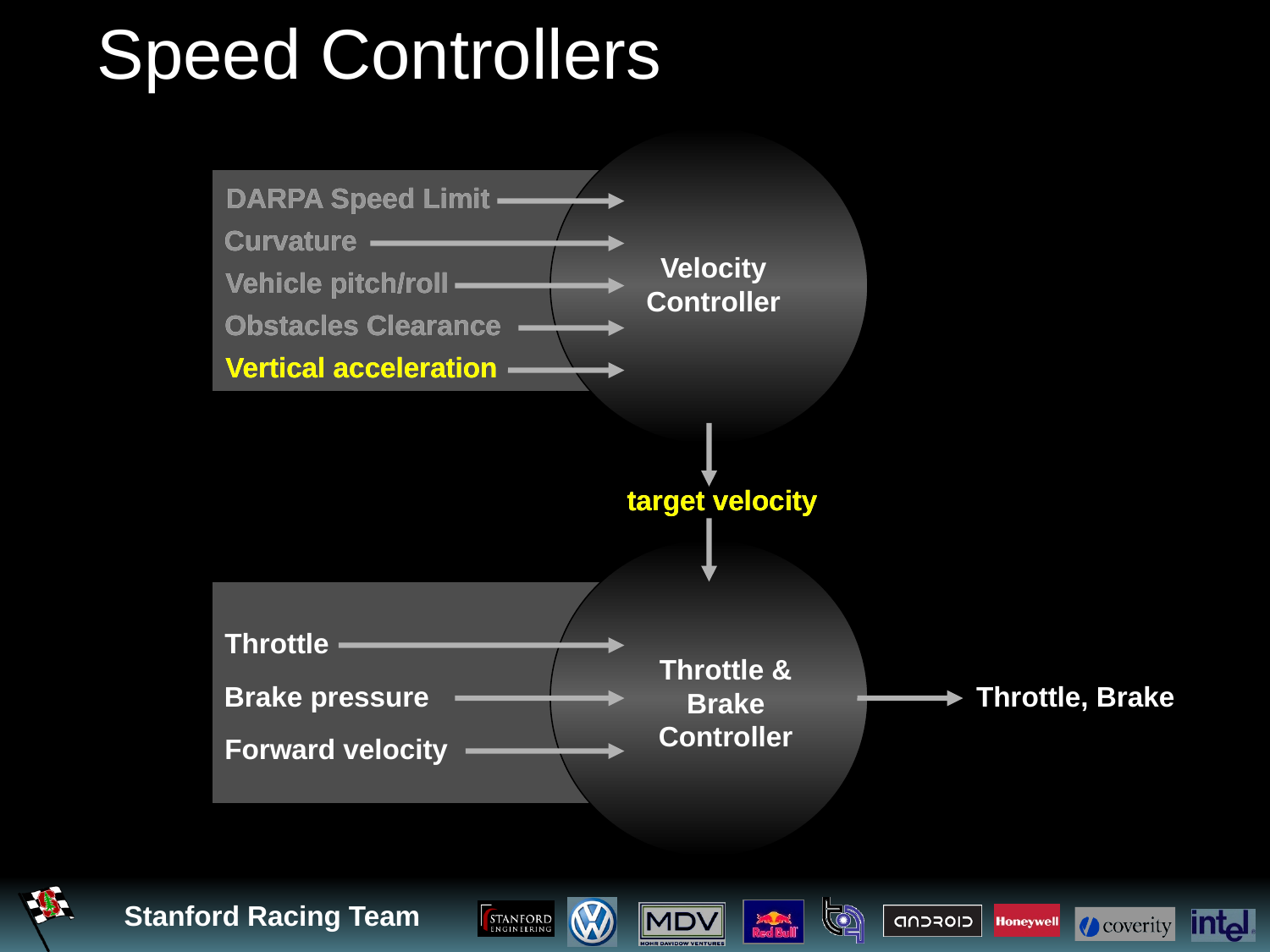

# Speed Controllers

DARPA Speed Limit
DARPA Speed Limit

Curvature
Curvature

Velocity
Controller
Vehicle pitch/roll
Vehicle pitch/roll

Obstacles Clearance
Obstacles Clearance

Vertical acceleration
Vertical acceleration
target velocity

target velocity

Throttle

Throttle &
Brake
Controller
Brake pressure
Throttle, Brake

Forward velocity